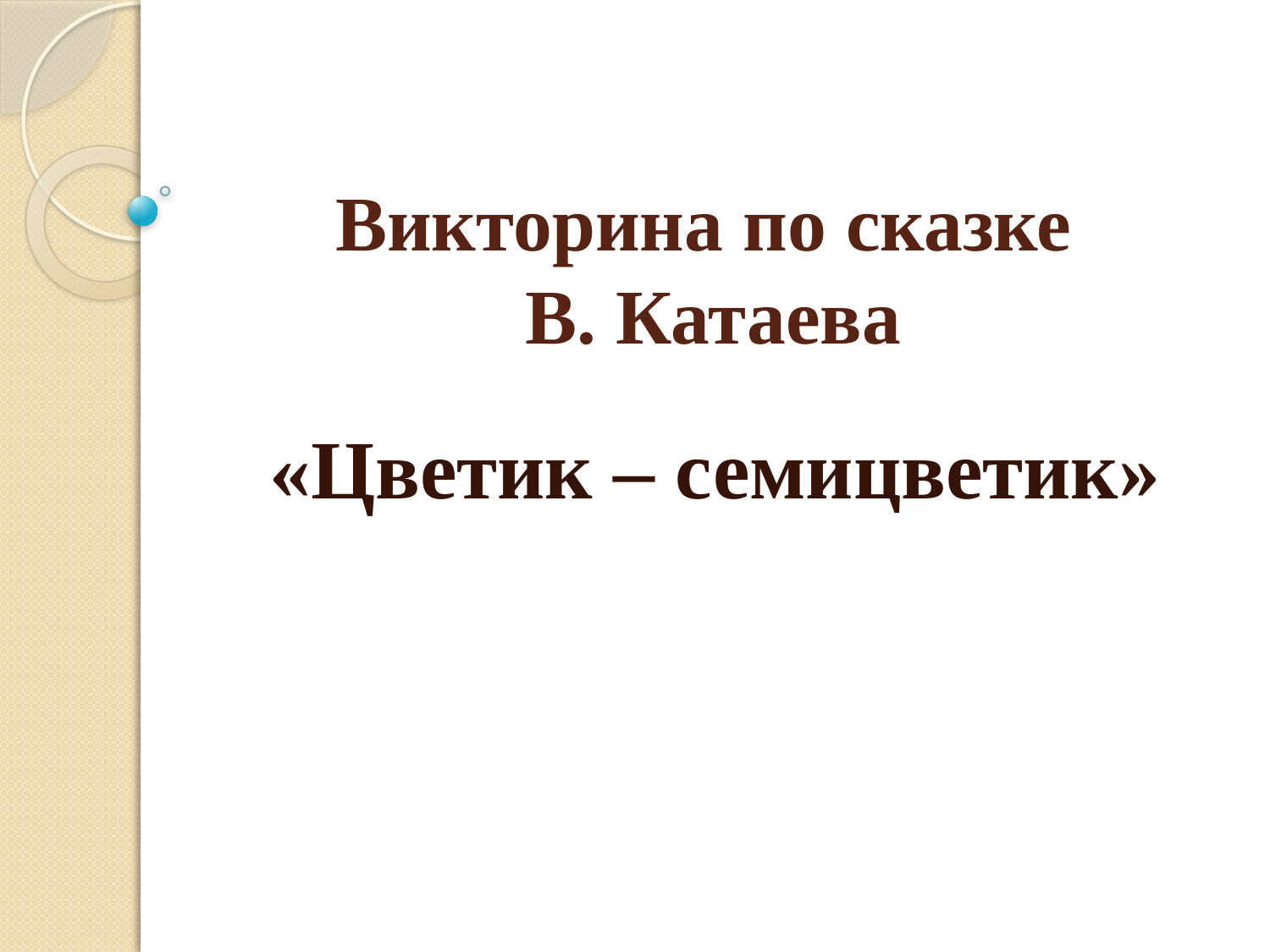

# Викторина по сказке В. Катаева
«Цветик – семицветик»